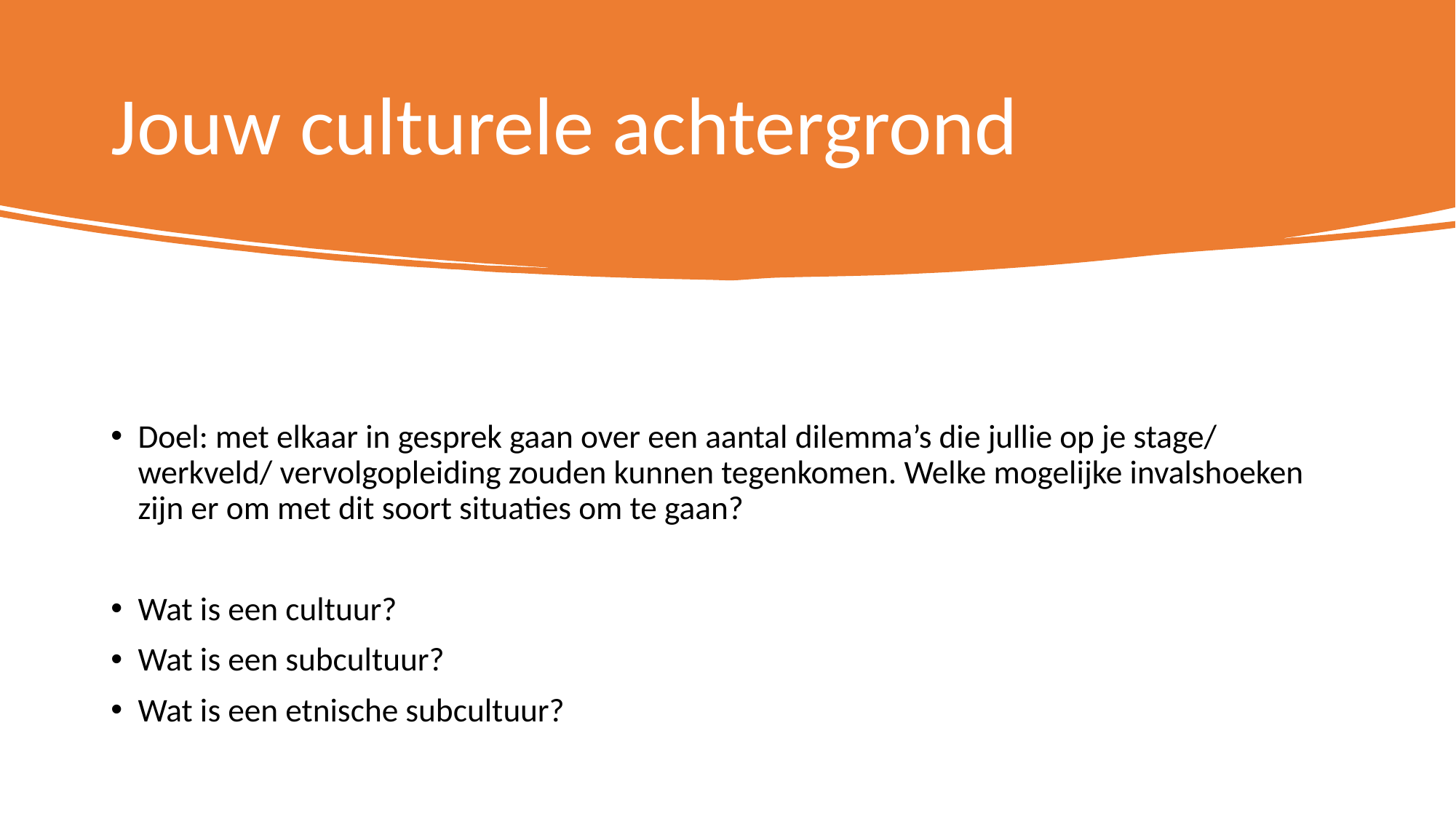

# Jouw culturele achtergrond

Doel: met elkaar in gesprek gaan over een aantal dilemma’s die jullie op je stage/ werkveld/ vervolgopleiding zouden kunnen tegenkomen. Welke mogelijke invalshoeken zijn er om met dit soort situaties om te gaan?

Wat is een cultuur?
Wat is een subcultuur?
Wat is een etnische subcultuur?